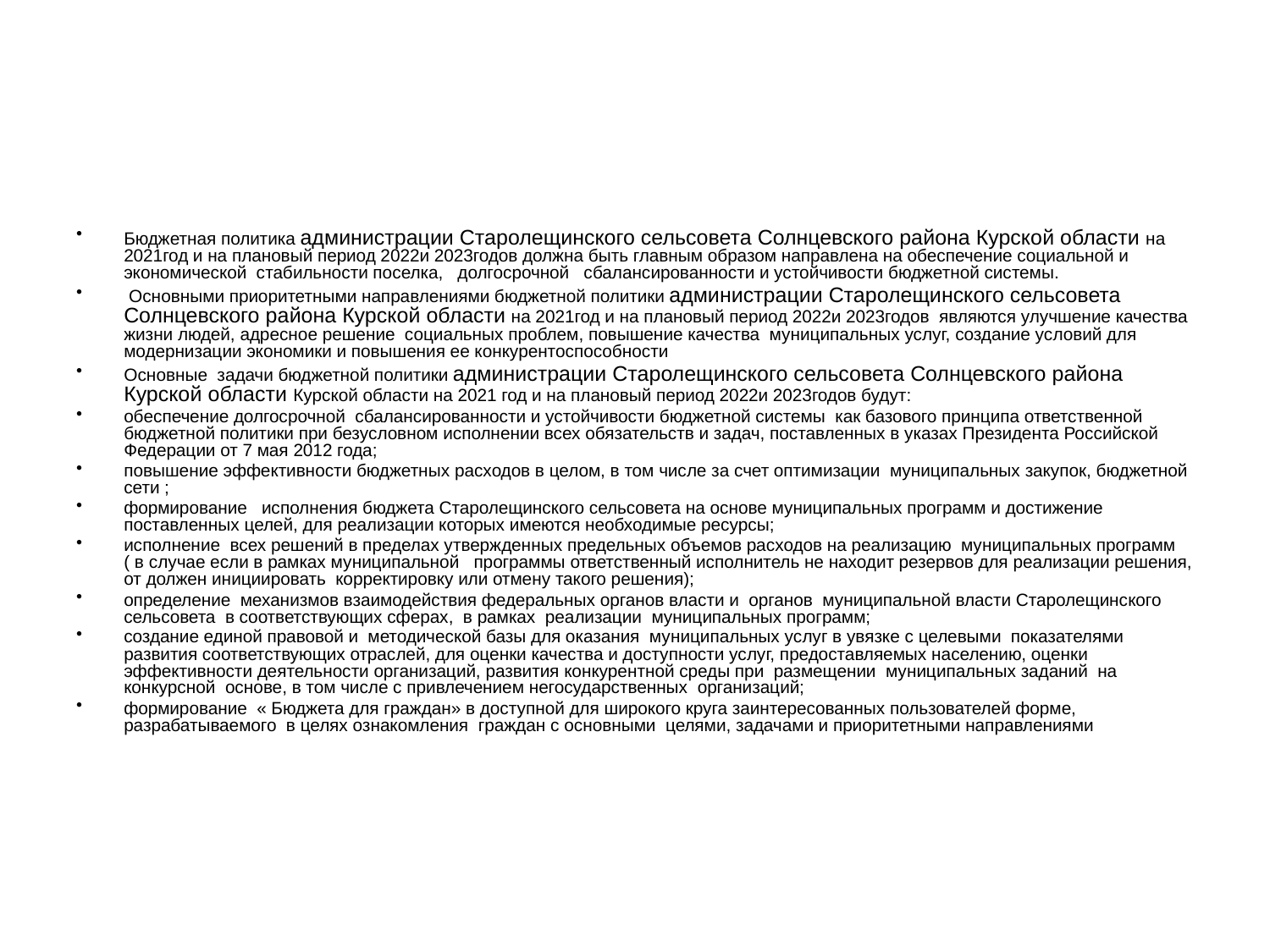

#
Бюджетная политика администрации Старолещинского сельсовета Солнцевского района Курской области на 2021год и на плановый период 2022и 2023годов должна быть главным образом направлена на обеспечение социальной и экономической  стабильности поселка,   долгосрочной   сбалансированности и устойчивости бюджетной системы.
 Основными приоритетными направлениями бюджетной политики администрации Старолещинского сельсовета Солнцевского района Курской области на 2021год и на плановый период 2022и 2023годов  являются улучшение качества жизни людей, адресное решение  социальных проблем, повышение качества  муниципальных услуг, создание условий для модернизации экономики и повышения ее конкурентоспособности
Основные  задачи бюджетной политики администрации Старолещинского сельсовета Солнцевского района Курской области Курской области на 2021 год и на плановый период 2022и 2023годов будут:
обеспечение долгосрочной  сбалансированности и устойчивости бюджетной системы  как базового принципа ответственной бюджетной политики при безусловном исполнении всех обязательств и задач, поставленных в указах Президента Российской Федерации от 7 мая 2012 года;
повышение эффективности бюджетных расходов в целом, в том числе за счет оптимизации  муниципальных закупок, бюджетной сети ;
формирование   исполнения бюджета Старолещинского сельсовета на основе муниципальных программ и достижение поставленных целей, для реализации которых имеются необходимые ресурсы;
исполнение  всех решений в пределах утвержденных предельных объемов расходов на реализацию  муниципальных программ ( в случае если в рамках муниципальной   программы ответственный исполнитель не находит резервов для реализации решения, от должен инициировать  корректировку или отмену такого решения);
определение  механизмов взаимодействия федеральных органов власти и  органов  муниципальной власти Старолещинского сельсовета  в соответствующих сферах,  в рамках  реализации  муниципальных программ;
создание единой правовой и  методической базы для оказания  муниципальных услуг в увязке с целевыми  показателями  развития соответствующих отраслей, для оценки качества и доступности услуг, предоставляемых населению, оценки эффективности деятельности организаций, развития конкурентной среды при  размещении  муниципальных заданий  на конкурсной  основе, в том числе с привлечением негосударственных  организаций;
формирование  « Бюджета для граждан» в доступной для широкого круга заинтересованных пользователей форме, разрабатываемого  в целях ознакомления  граждан с основными  целями, задачами и приоритетными направлениями